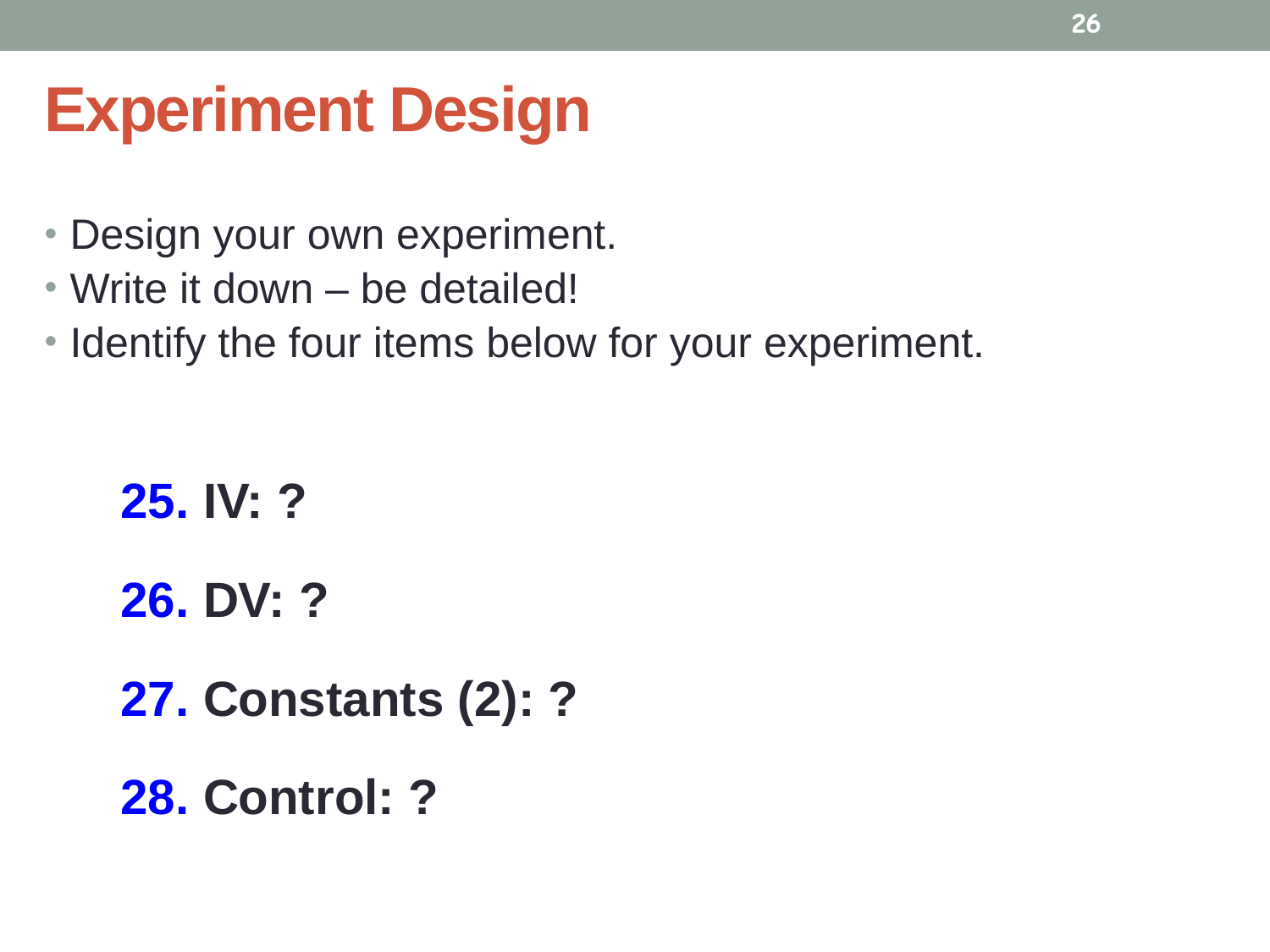

26
# Experiment Design
Design your own experiment.
Write it down – be detailed!
Identify the four items below for your experiment.

25. IV: ?
26. DV: ?
27. Constants (2): ?
28. Control: ?